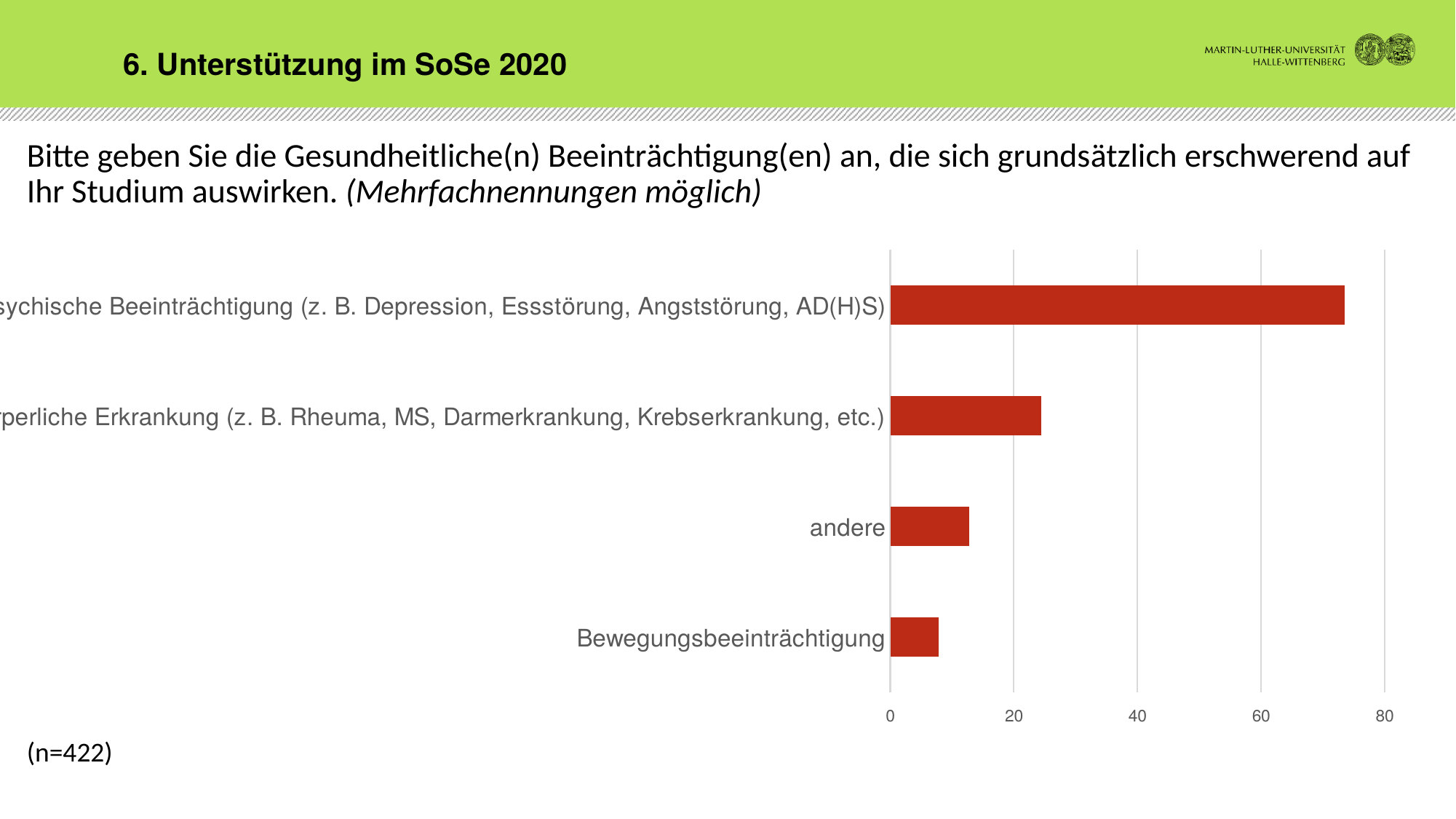

6. Unterstützung im SoSe 2020
# Bitte geben Sie die Gesundheitliche(n) Beeinträchtigung(en) an, die sich grundsätzlich erschwerend auf Ihr Studium auswirken. (Mehrfachnennungen möglich) (n=422)

### Chart

| Category | Datenreihe 1 |
|---|---|
| psychische Beeinträchtigung (z. B. Depression, Essstörung, Angststörung, AD(H)S) | 73.5 |
| länger dauernde/chronische körperliche Erkrankung (z. B. Rheuma, MS, Darmerkrankung, Krebserkrankung, etc.) | 24.4 |
| andere | 12.8 |
| Bewegungsbeeinträchtigung | 7.8 |